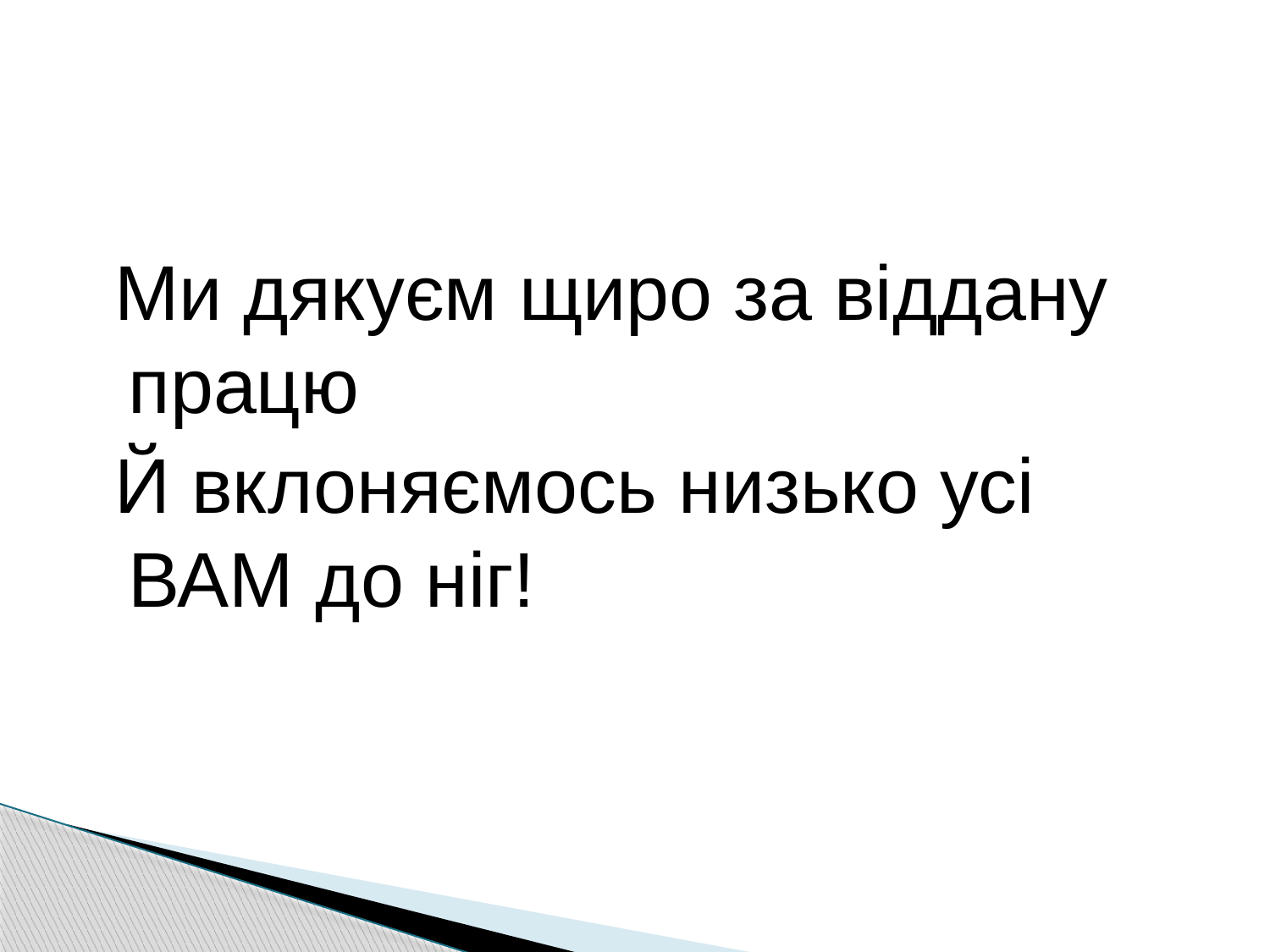

Ми дякуєм щиро за віддану працю
 Й вклоняємось низько усі ВАМ до ніг!